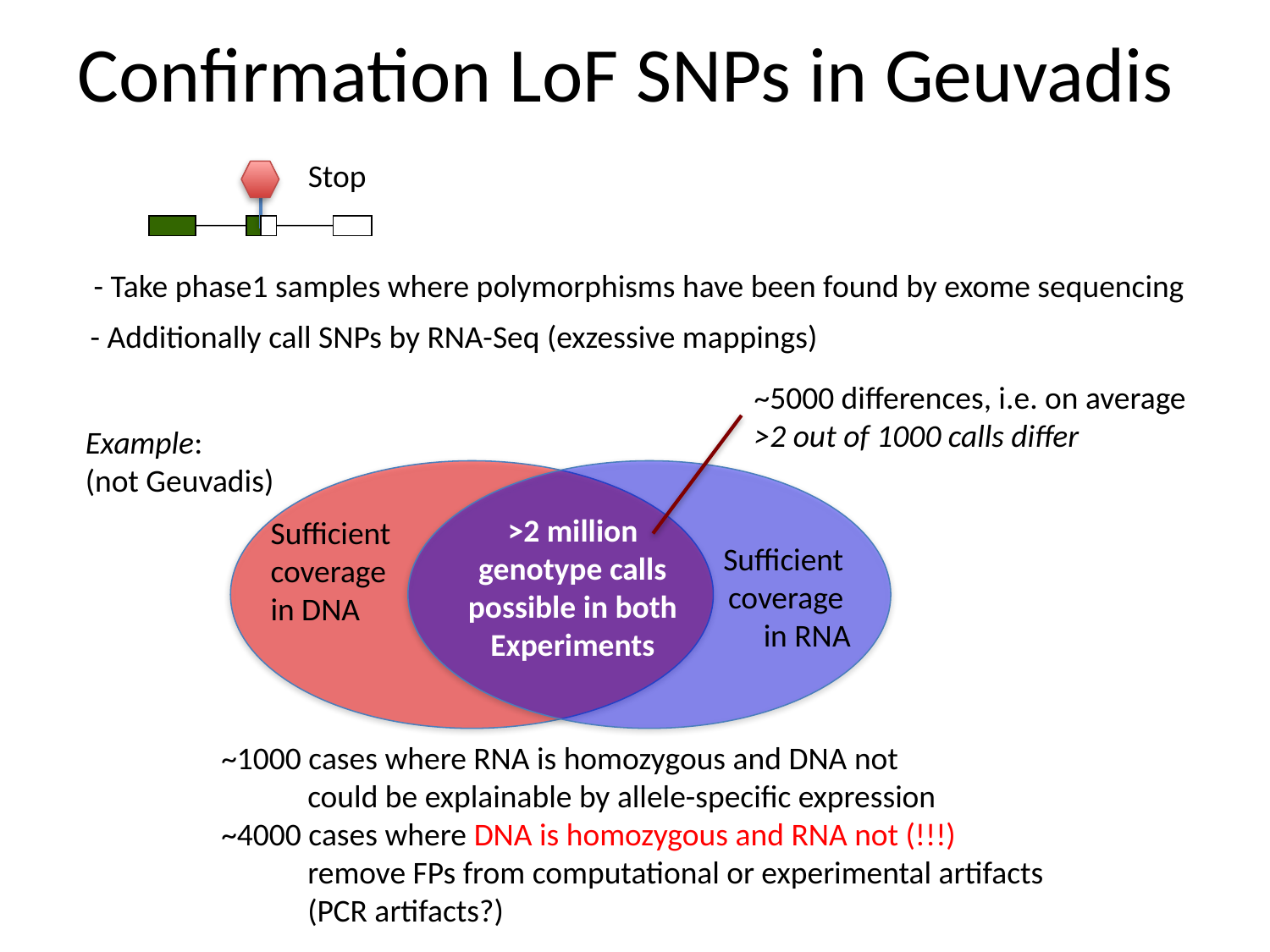

# Confirmation LoF SNPs in Geuvadis
Stop

- Take phase1 samples where polymorphisms have been found by exome sequencing
- Additionally call SNPs by RNA-Seq (exzessive mappings)
~5000 differences, i.e. on average
>2 out of 1000 calls differ
Example:
(not Geuvadis)

>2 million
genotype calls
possible in both
Experiments
Sufficient
coverage
in DNA
Sufficient
coverage
in RNA
~1000 cases where RNA is homozygous and DNA not
            could be explainable by allele-specific expression
~4000 cases where DNA is homozygous and RNA not (!!!)
            remove FPs from computational or experimental artifacts
            (PCR artifacts?)